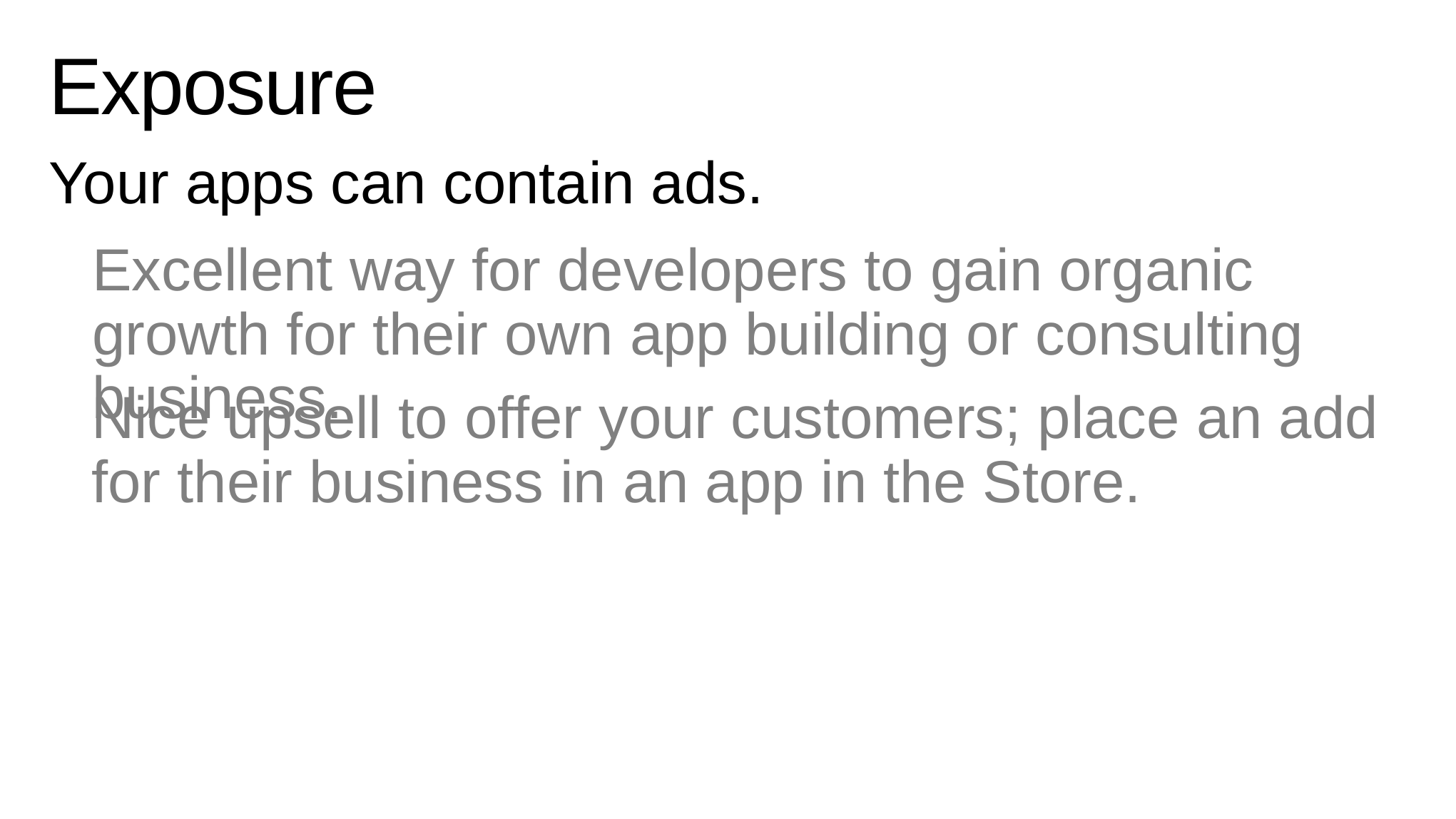

# Exposure
Your apps can contain ads.
Excellent way for developers to gain organic growth for their own app building or consulting business.
Nice upsell to offer your customers; place an add for their business in an app in the Store.